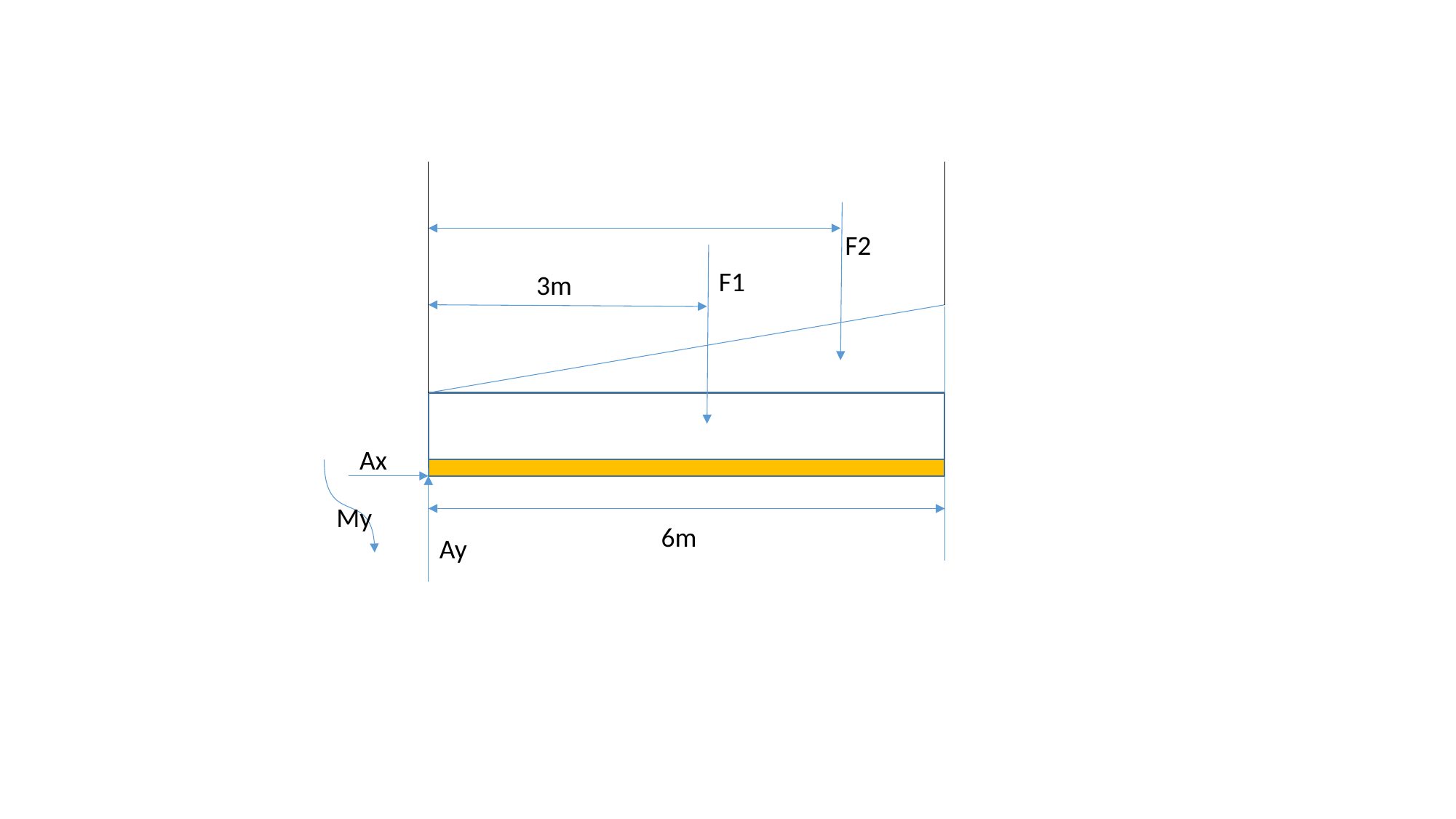

F2
F1
3m

Ax

My
6m
Ay